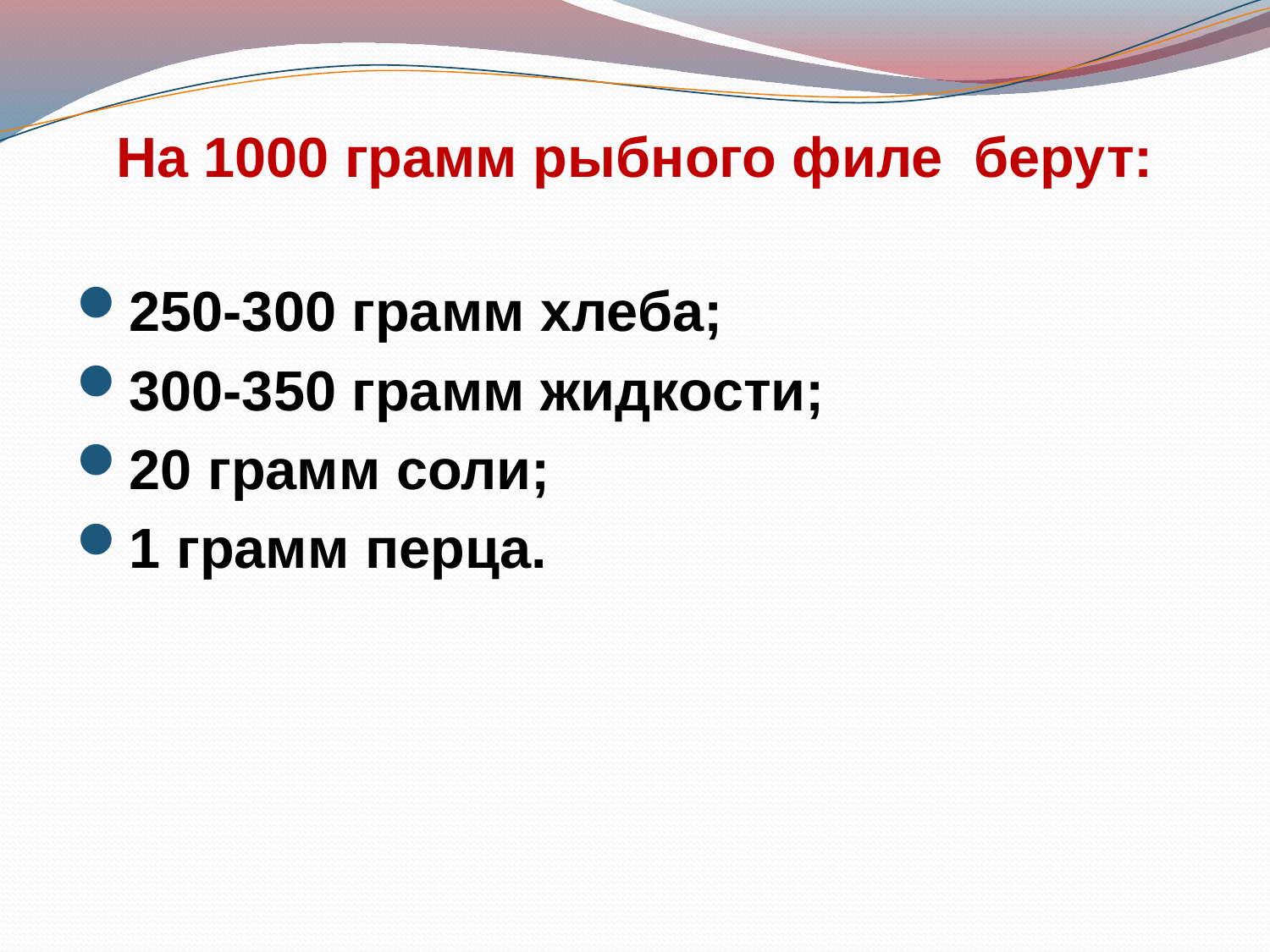

# На 1000 грамм рыбного филе  берут:
250-300 грамм хлеба;
300-350 грамм жидкости;
20 грамм соли;
1 грамм перца.